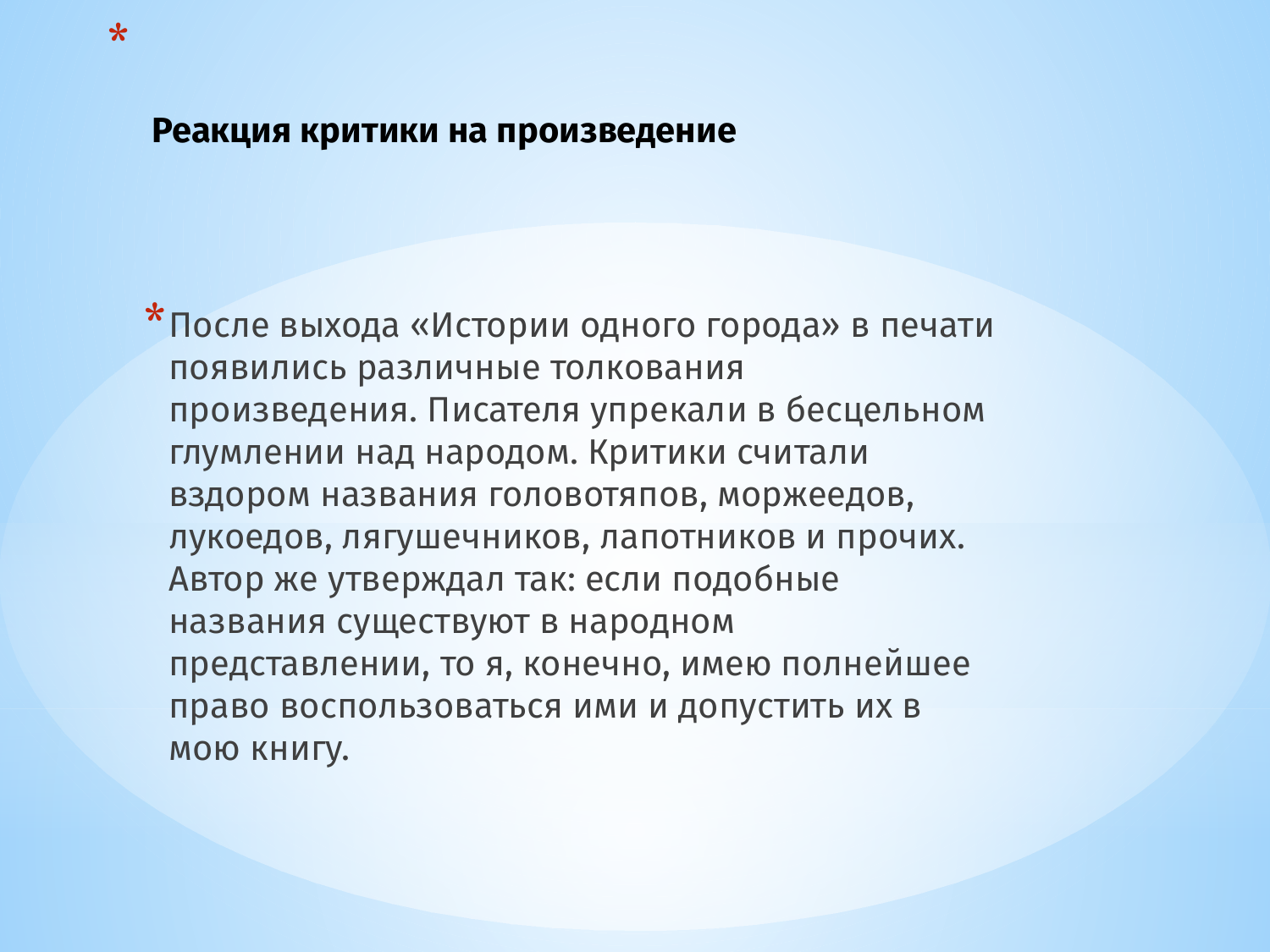

# Реакция критики на произведение
После выхода «Истории одного города» в печати появились различные толкования произведения. Писателя упрекали в бесцельном глумлении над народом. Критики считали  вздором названия головотяпов, моржеедов, лукоедов, лягушечников, лапотников и прочих. Автор же утверждал так: если подобные названия существуют в народном представлении, то я, конечно, имею полнейшее право воспользоваться ими и допустить их в мою книгу.